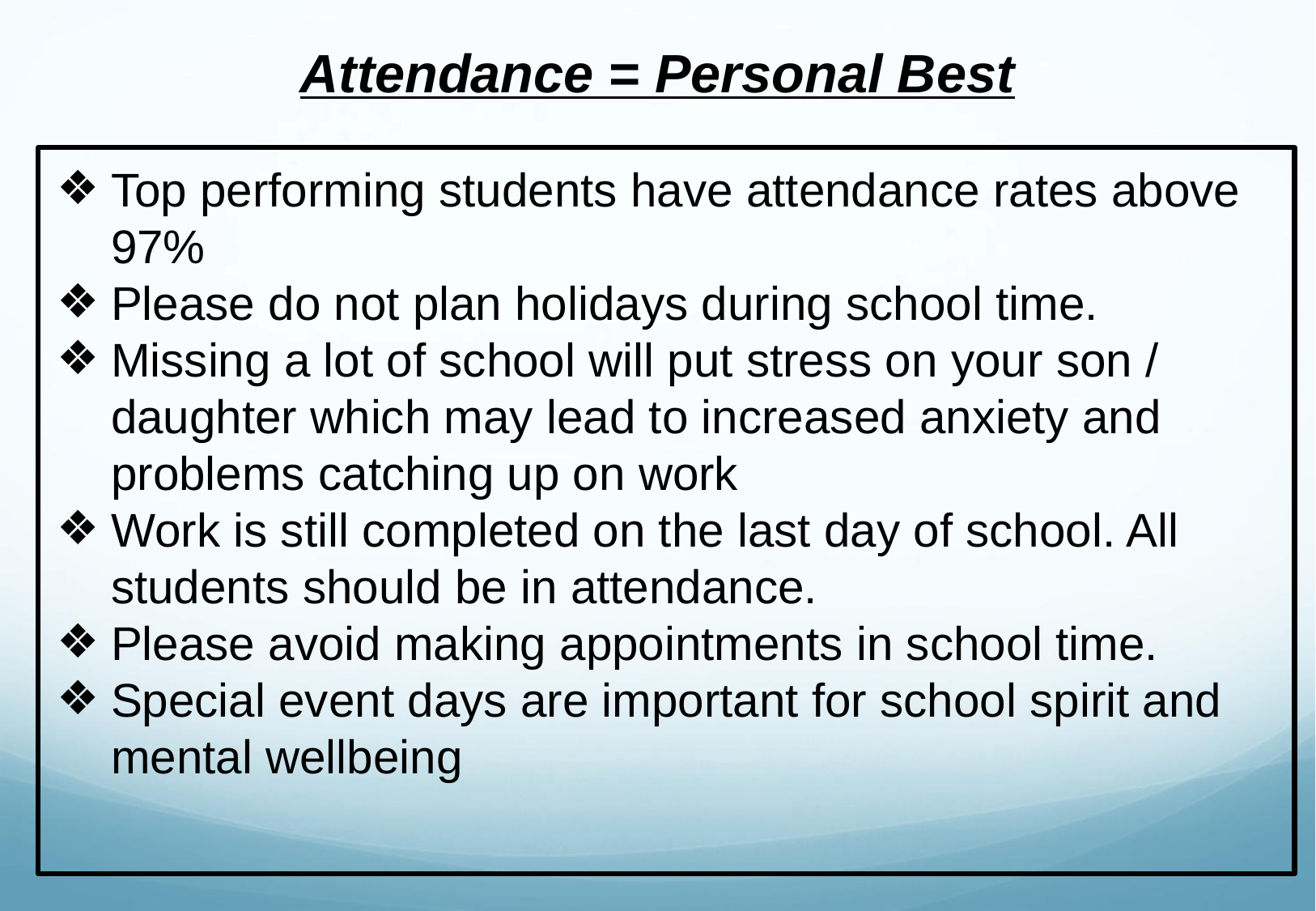

# Attendance = Personal Best
Top performing students have attendance rates above 97%
Please do not plan holidays during school time.
Missing a lot of school will put stress on your son / daughter which may lead to increased anxiety and problems catching up on work
Work is still completed on the last day of school. All students should be in attendance.
Please avoid making appointments in school time.
Special event days are important for school spirit and mental wellbeing